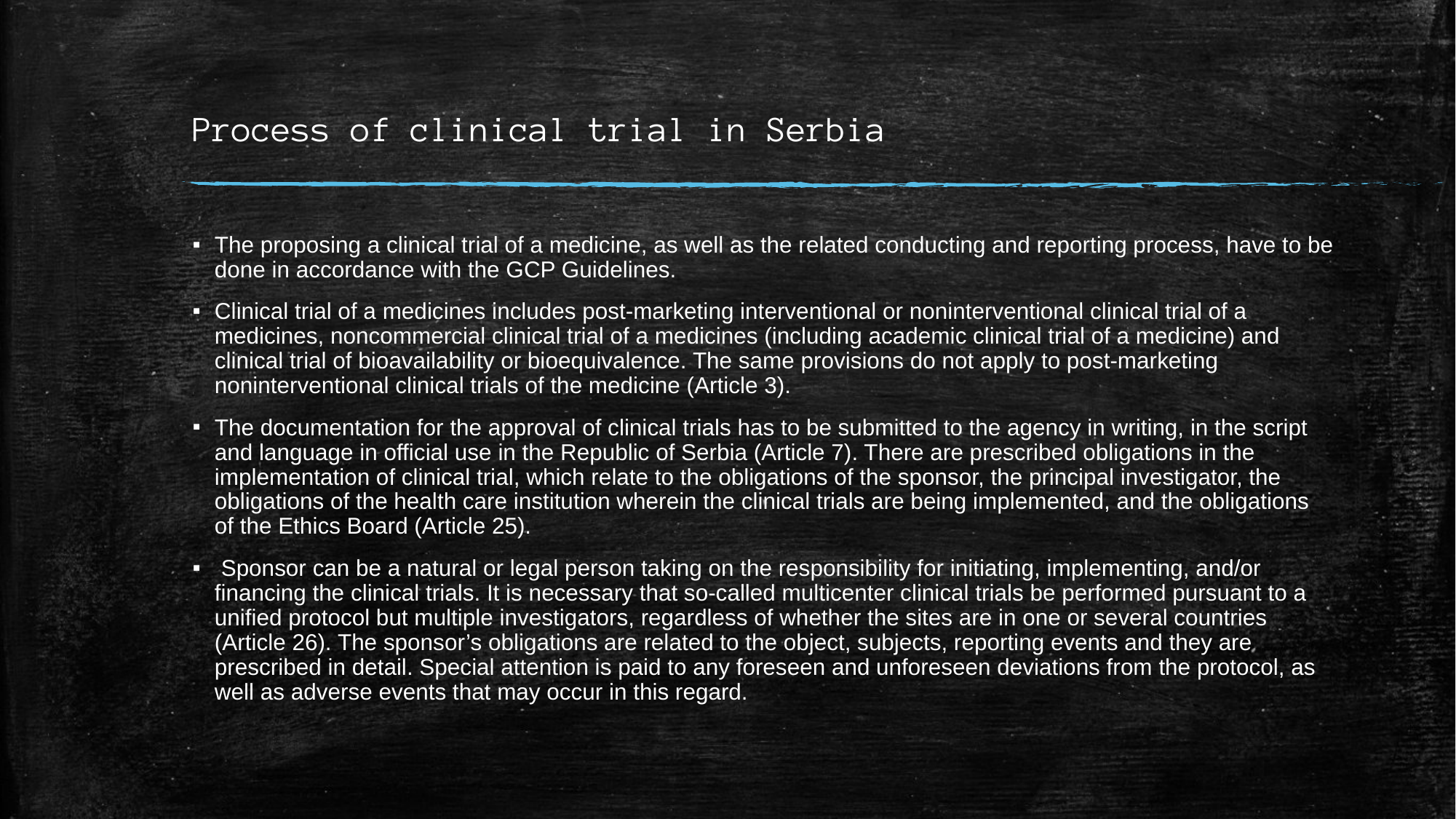

# Process of clinical trial in Serbia
The proposing a clinical trial of a medicine, as well as the related conducting and reporting process, have to be done in accordance with the GCP Guidelines.
Clinical trial of a medicines includes post-marketing interventional or noninterventional clinical trial of a medicines, noncommercial clinical trial of a medicines (including academic clinical trial of a medicine) and clinical trial of bioavailability or bioequivalence. The same provisions do not apply to post-marketing noninterventional clinical trials of the medicine (Article 3).
The documentation for the approval of clinical trials has to be submitted to the agency in writing, in the script and language in official use in the Republic of Serbia (Article 7). There are prescribed obligations in the implementation of clinical trial, which relate to the obligations of the sponsor, the principal investigator, the obligations of the health care institution wherein the clinical trials are being implemented, and the obligations of the Ethics Board (Article 25).
 Sponsor can be a natural or legal person taking on the responsibility for initiating, implementing, and/or ﬁnancing the clinical trials. It is necessary that so-called multicenter clinical trials be performed pursuant to a uniﬁed protocol but multiple investigators, regardless of whether the sites are in one or several countries (Article 26). The sponsor’s obligations are related to the object, subjects, reporting events and they are prescribed in detail. Special attention is paid to any foreseen and unforeseen deviations from the protocol, as well as adverse events that may occur in this regard.